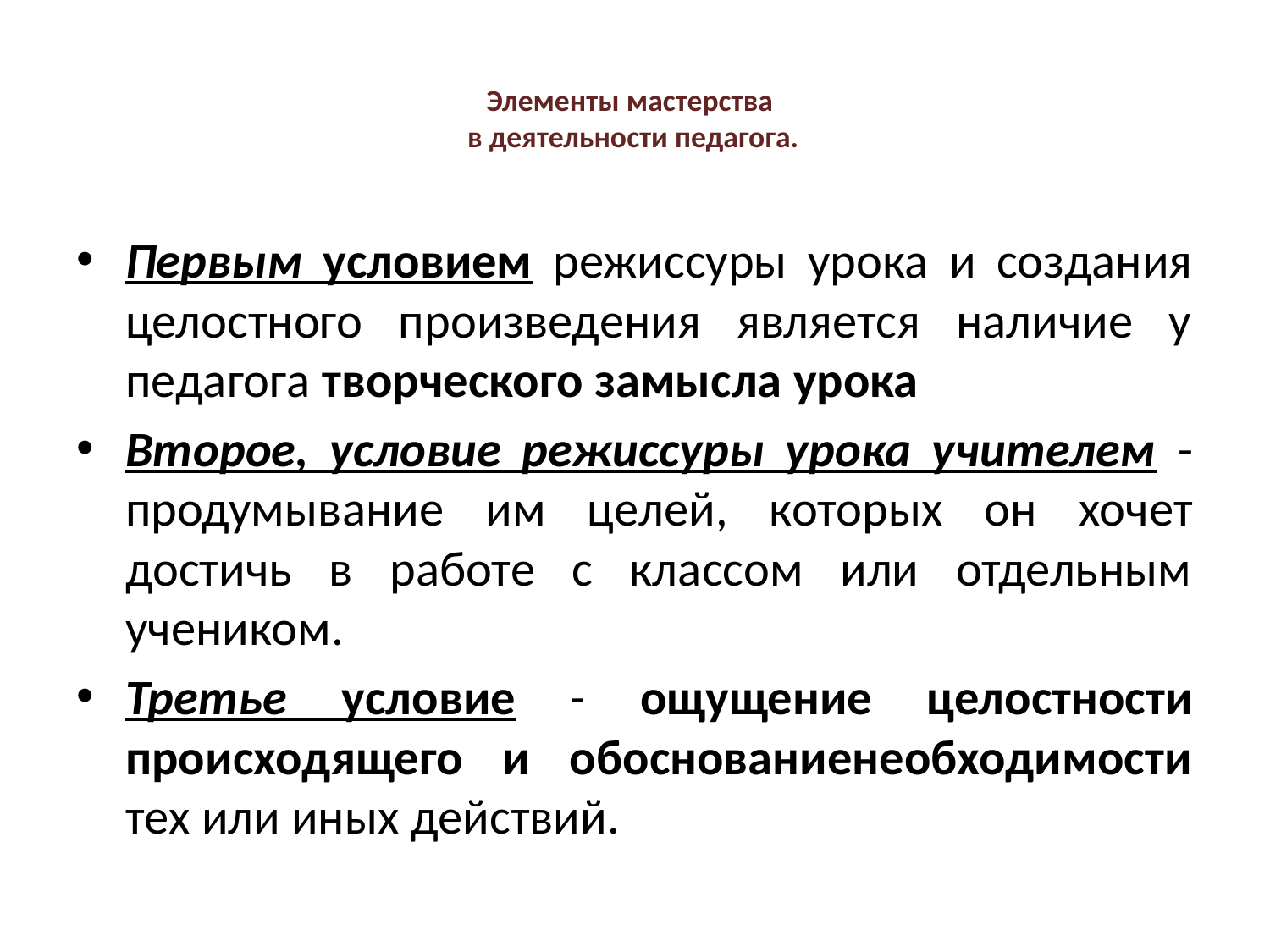

# Элементы мастерства в деятельности педагога.
Первым условием режиссуры урока и создания целостного произведения является наличие у педагога творческого замысла урока
Второе, условие режиссуры урока учителем - продумывание им це­лей, которых он хочет достичь в работе с классом или отдельным учеником.
Третье условие - ощущение целостности происходящего и обоснованиенеобходимости тех или иных действий.